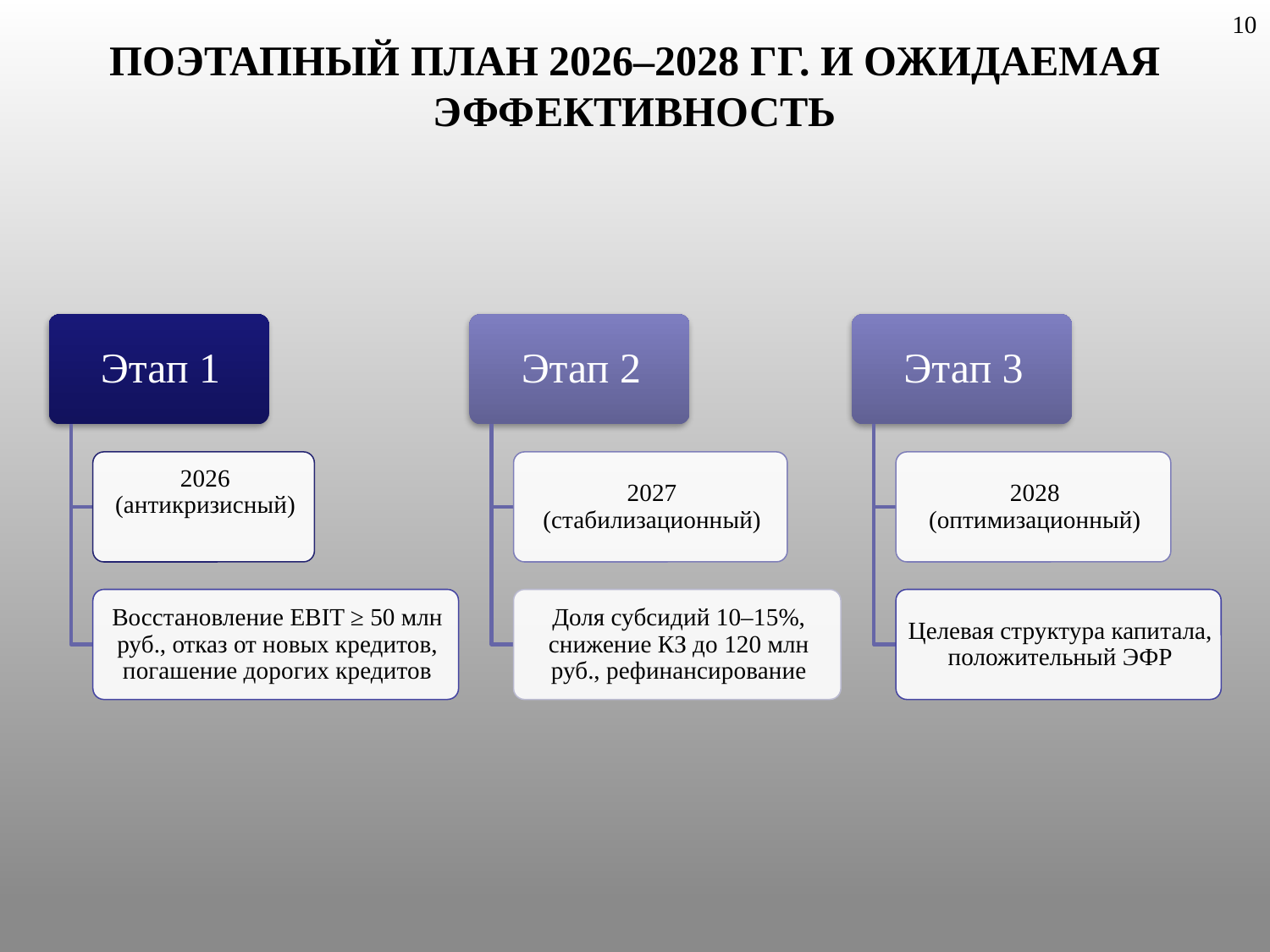

10
ПОЭТАПНЫЙ ПЛАН 2026–2028 ГГ. И ОЖИДАЕМАЯ ЭФФЕКТИВНОСТЬ

Этап 1
2026 (антикризисный)
Восстановление EBIT ≥ 50 млн руб., отказ от новых кредитов, погашение дорогих кредитов
Этап 2
2027 (стабилизационный)
Доля субсидий 10–15%, снижение КЗ до 120 млн руб., рефинансирование
Этап 3
2028 (оптимизационный)
Целевая структура капитала, положительный ЭФР